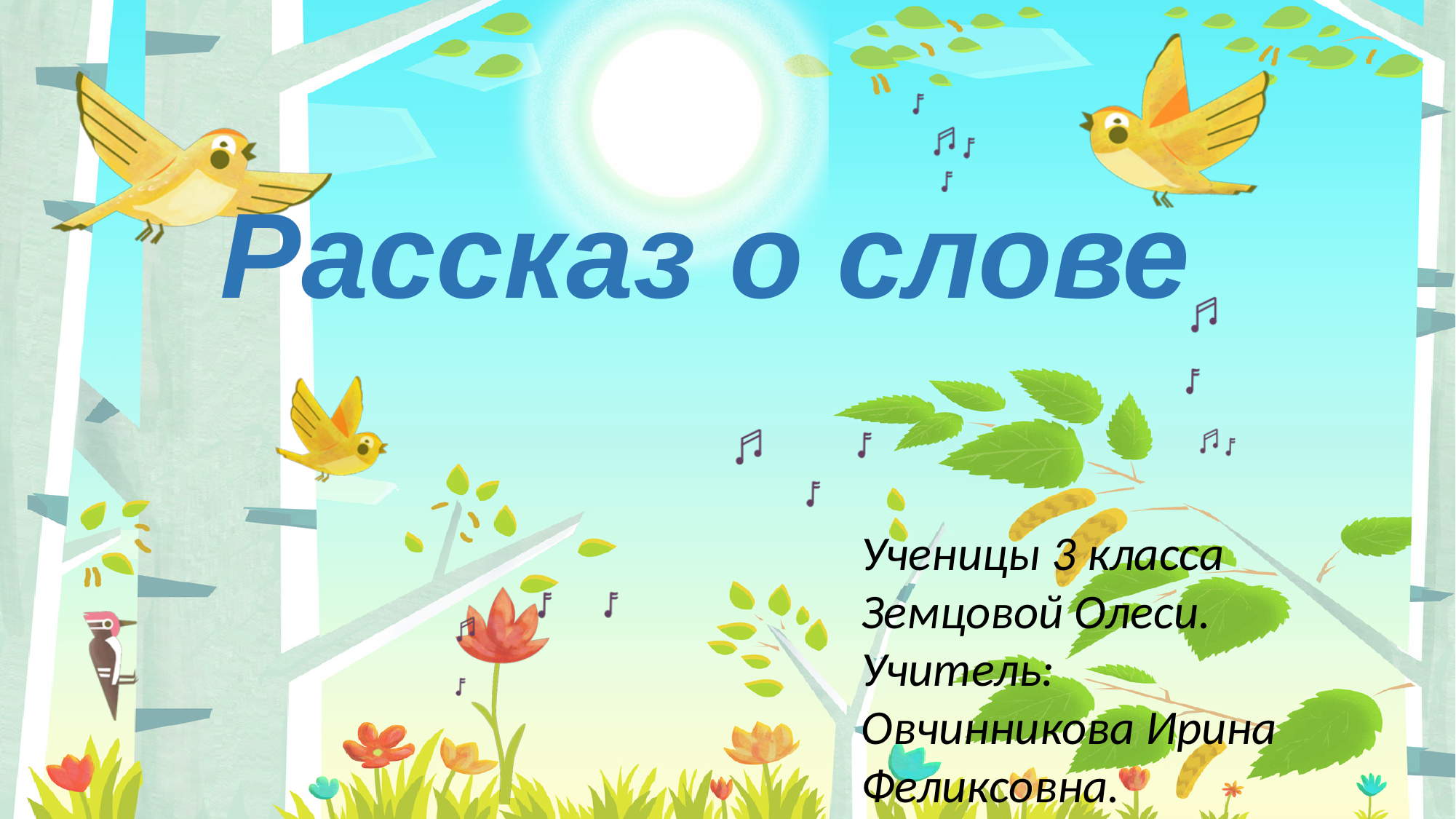

# Рассказ о слове
Ученицы 3 класса
Земцовой Олеси.
Учитель:
Овчинникова Ирина Феликсовна.